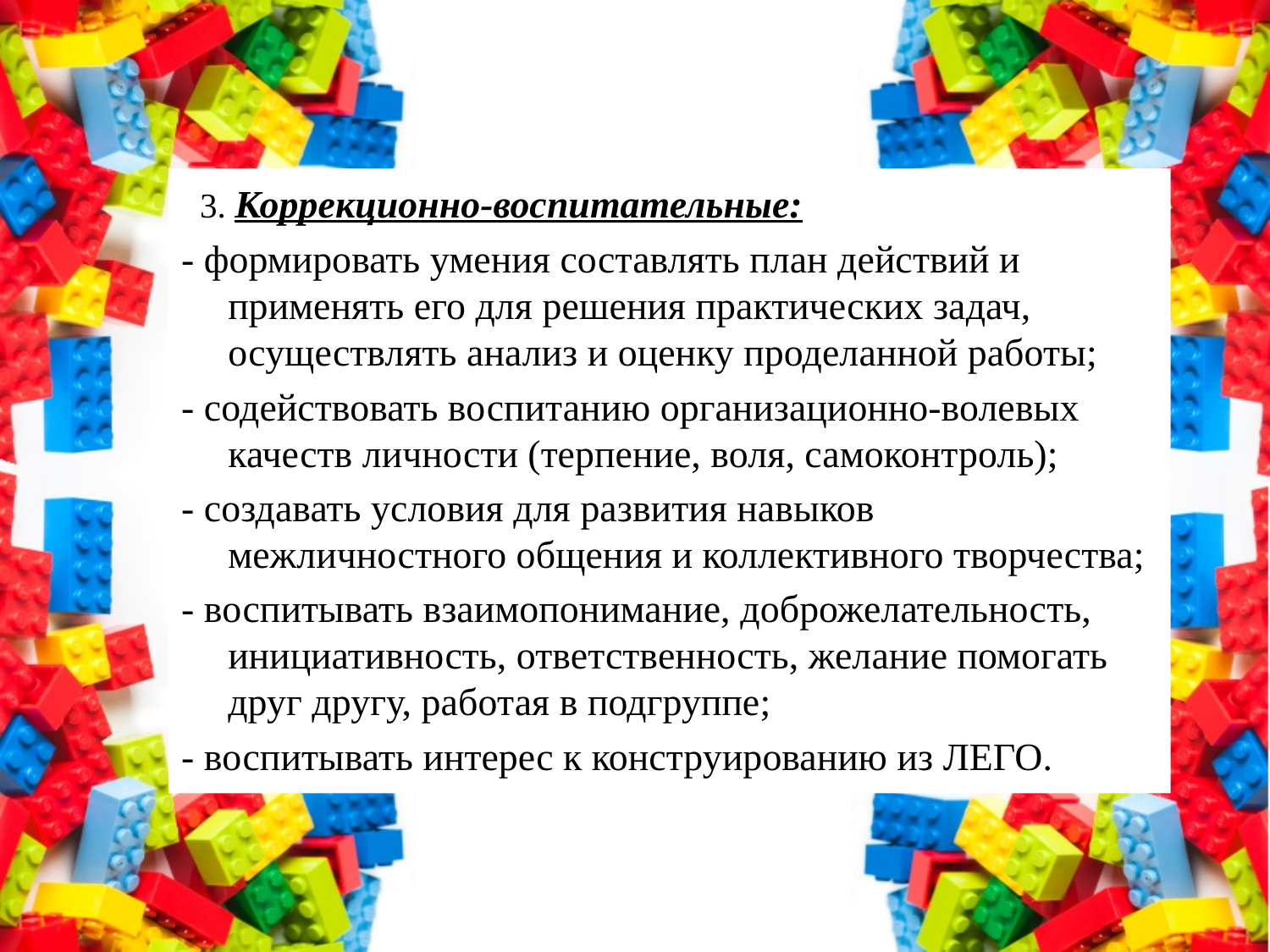

3. Коррекционно-воспитательные:
- формировать умения составлять план действий и применять его для решения практических задач, осуществлять анализ и оценку проделанной работы;
- содействовать воспитанию организационно-волевых качеств личности (терпение, воля, самоконтроль);
- создавать условия для развития навыков межличностного общения и коллективного творчества;
- воспитывать взаимопонимание, доброжелательность, инициативность, ответственность, желание помогать друг другу, работая в подгруппе;
- воспитывать интерес к конструированию из ЛЕГО.